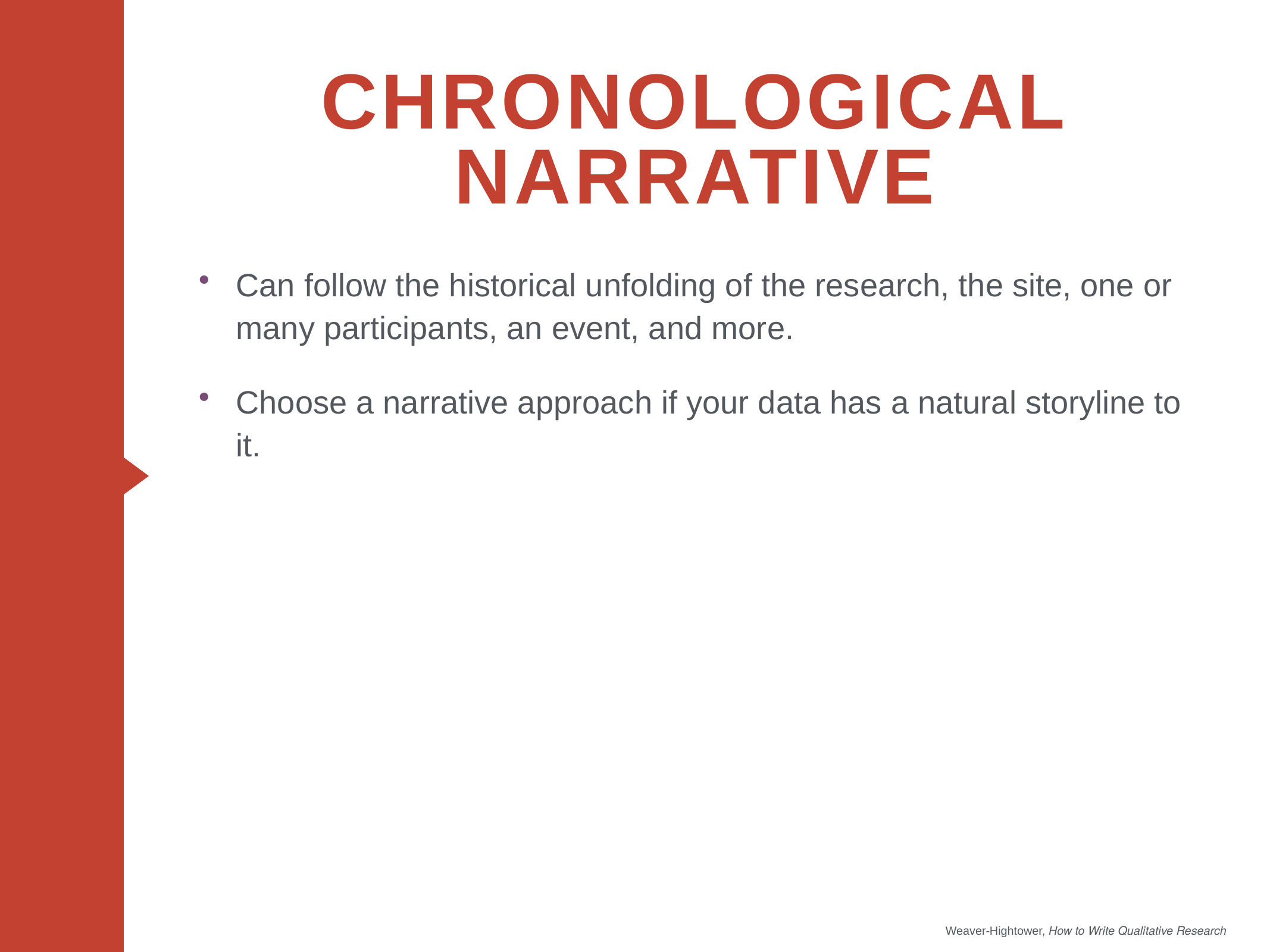

# Chronological Narrative
Can follow the historical unfolding of the research, the site, one or many participants, an event, and more.
Choose a narrative approach if your data has a natural storyline to it.